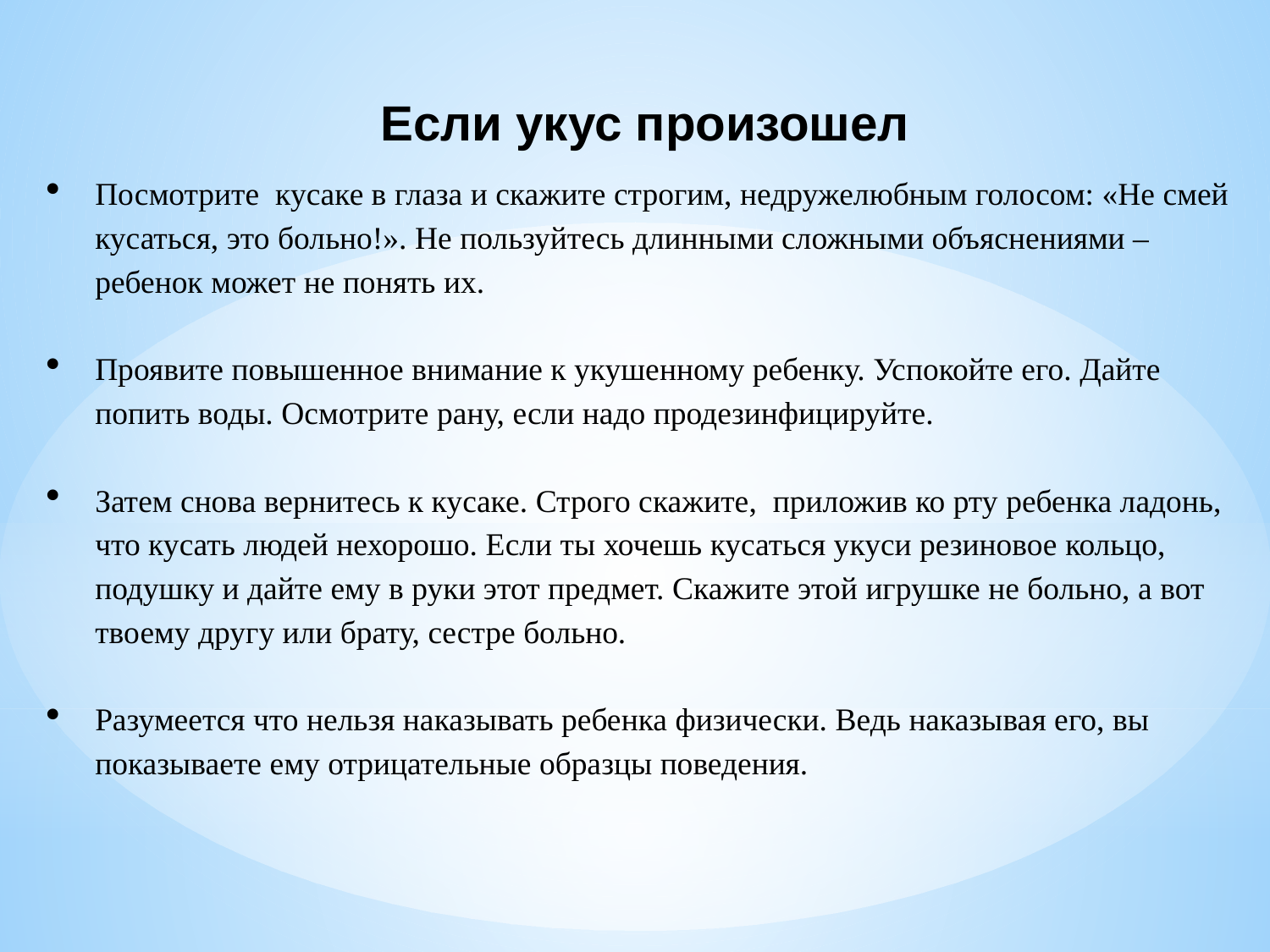

Если укус произошел
Посмотрите  кусаке в глаза и скажите строгим, недружелюбным голосом: «Не смей кусаться, это больно!». Не пользуйтесь длинными сложными объяснениями – ребенок может не понять их.

Проявите повышенное внимание к укушенному ребенку. Успокойте его. Дайте попить воды. Осмотрите рану, если надо продезинфицируйте.

Затем снова вернитесь к кусаке. Строго скажите,  приложив ко рту ребенка ладонь, что кусать людей нехорошо. Если ты хочешь кусаться укуси резиновое кольцо, подушку и дайте ему в руки этот предмет. Скажите этой игрушке не больно, а вот твоему другу или брату, сестре больно.

Разумеется что нельзя наказывать ребенка физически. Ведь наказывая его, вы показываете ему отрицательные образцы поведения.